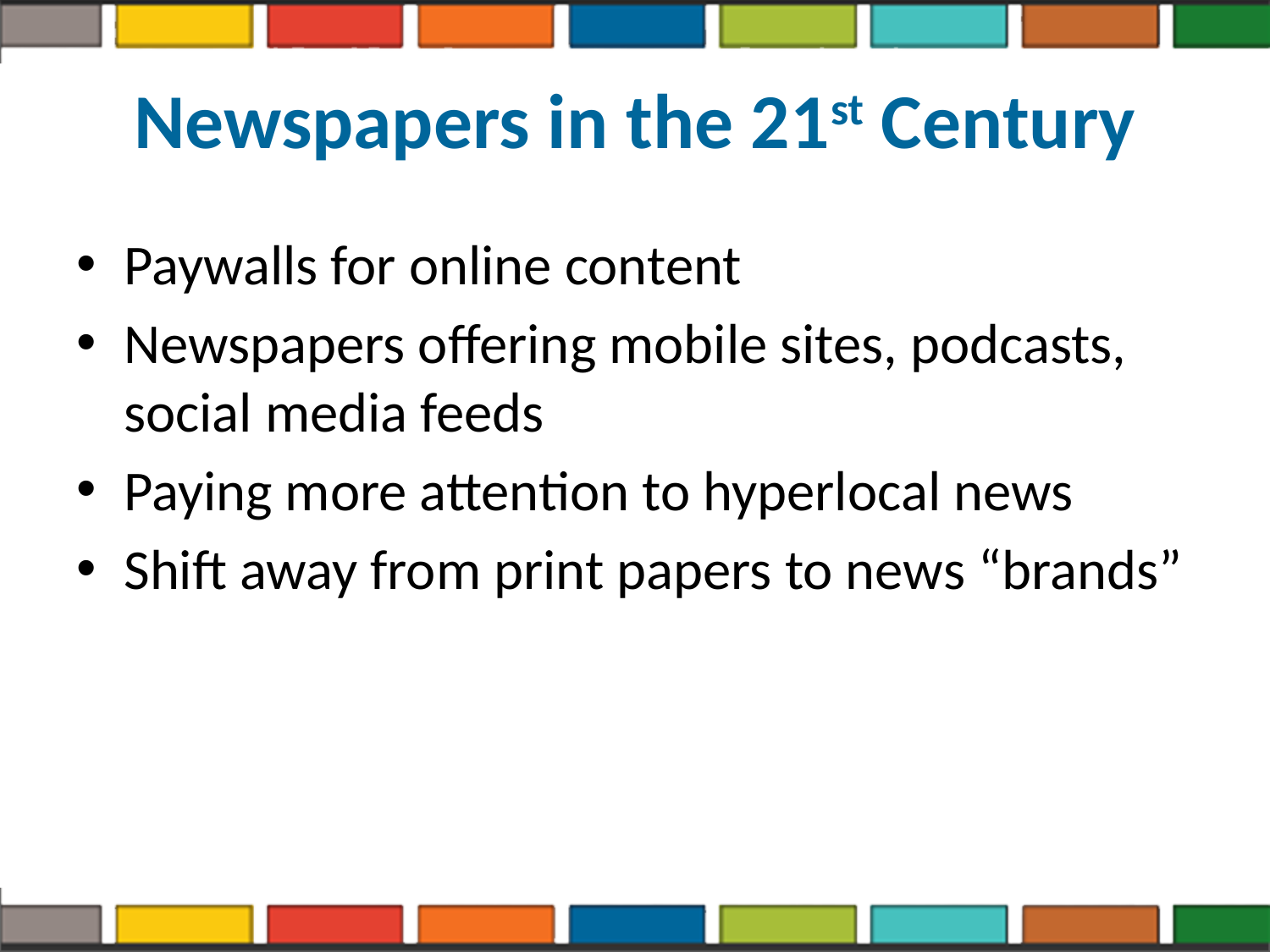

# Newspapers in the 21st Century
Paywalls for online content
Newspapers offering mobile sites, podcasts, social media feeds
Paying more attention to hyperlocal news
Shift away from print papers to news “brands”